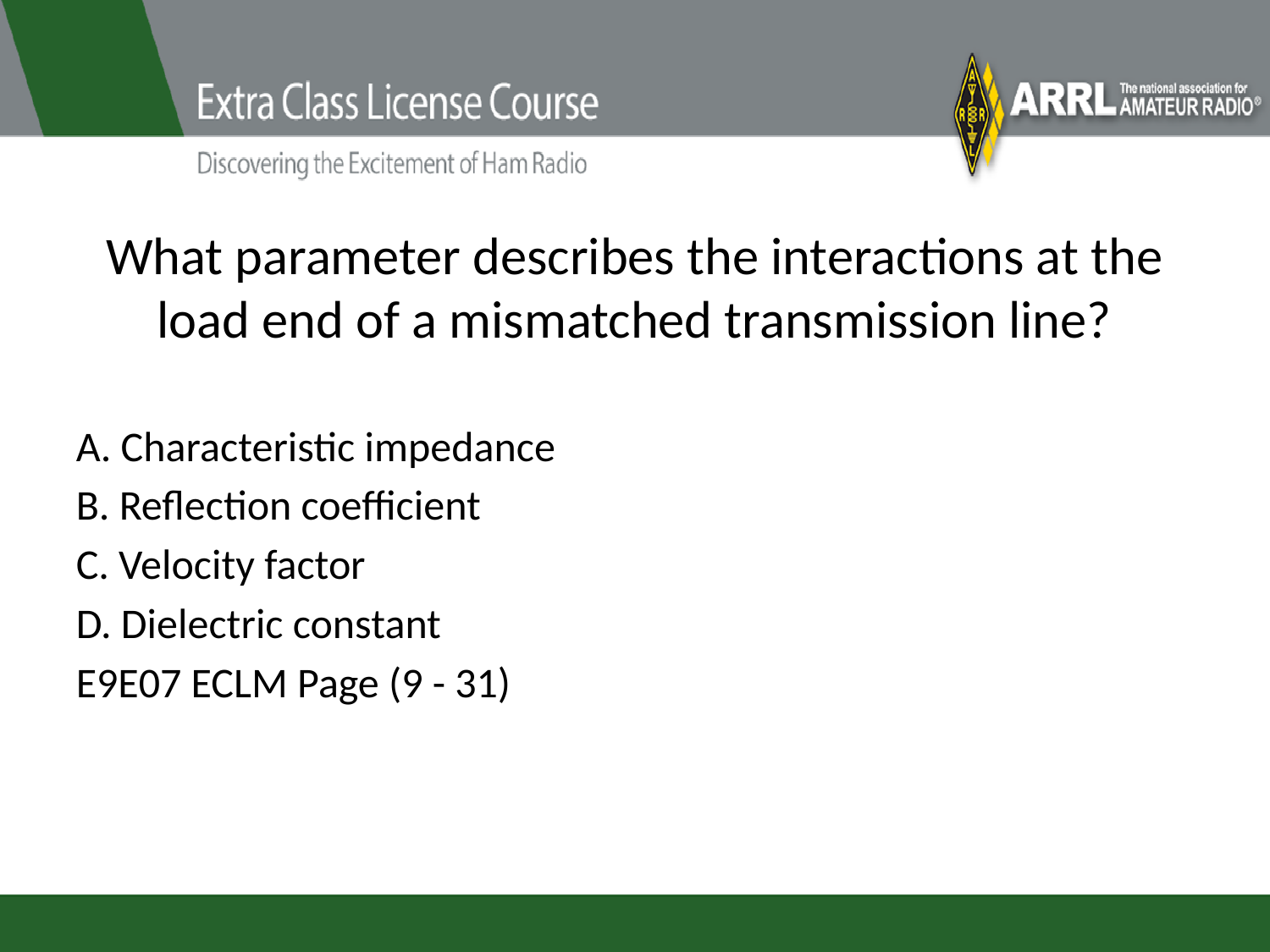

# What parameter describes the interactions at the load end of a mismatched transmission line?
A. Characteristic impedance
B. Reflection coefficient
C. Velocity factor
D. Dielectric constant
E9E07 ECLM Page (9 - 31)